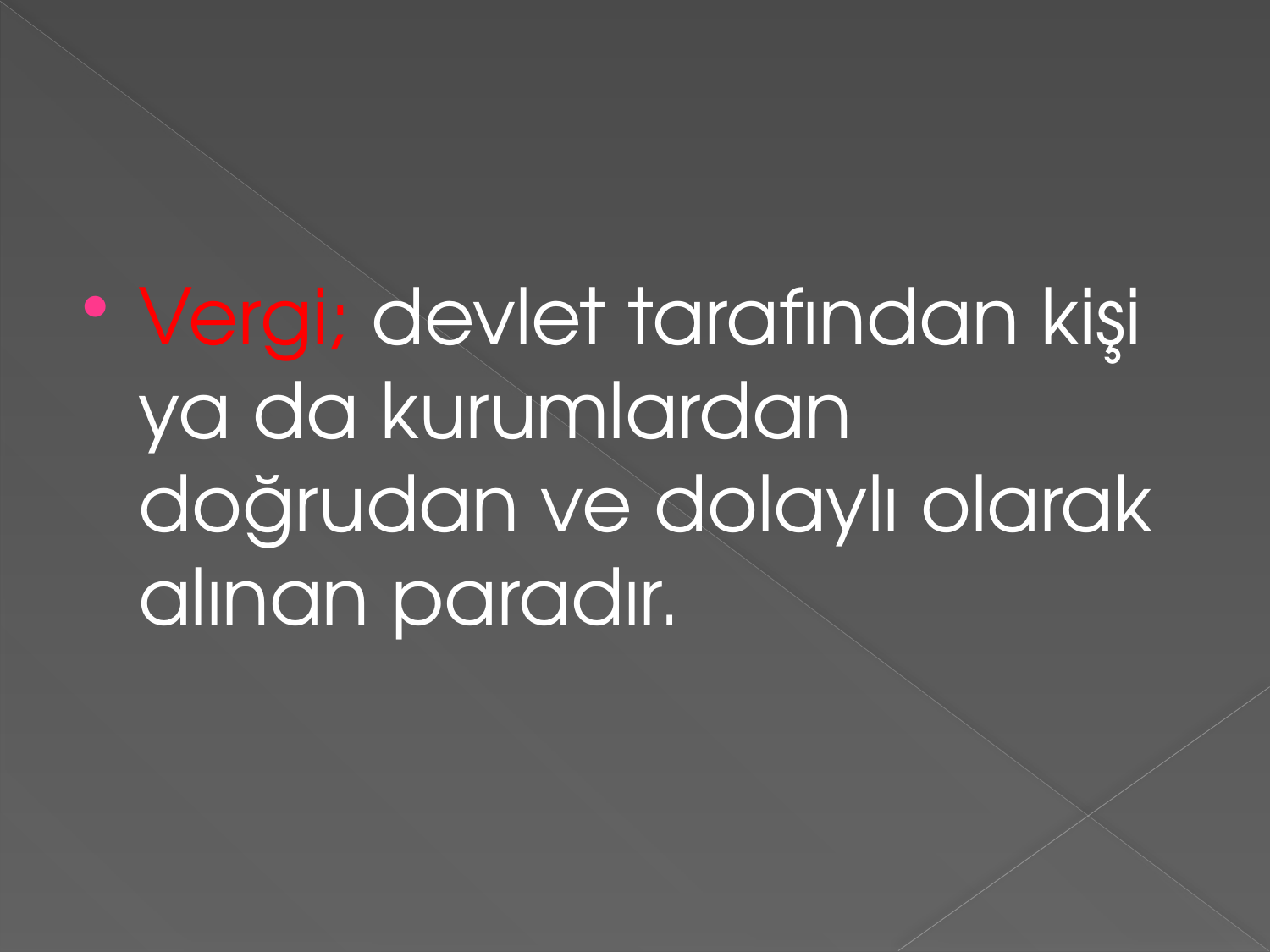

#
Vergi; devlet tarafından kişi ya da kurumlardan doğrudan ve dolaylı olarak alınan paradır.